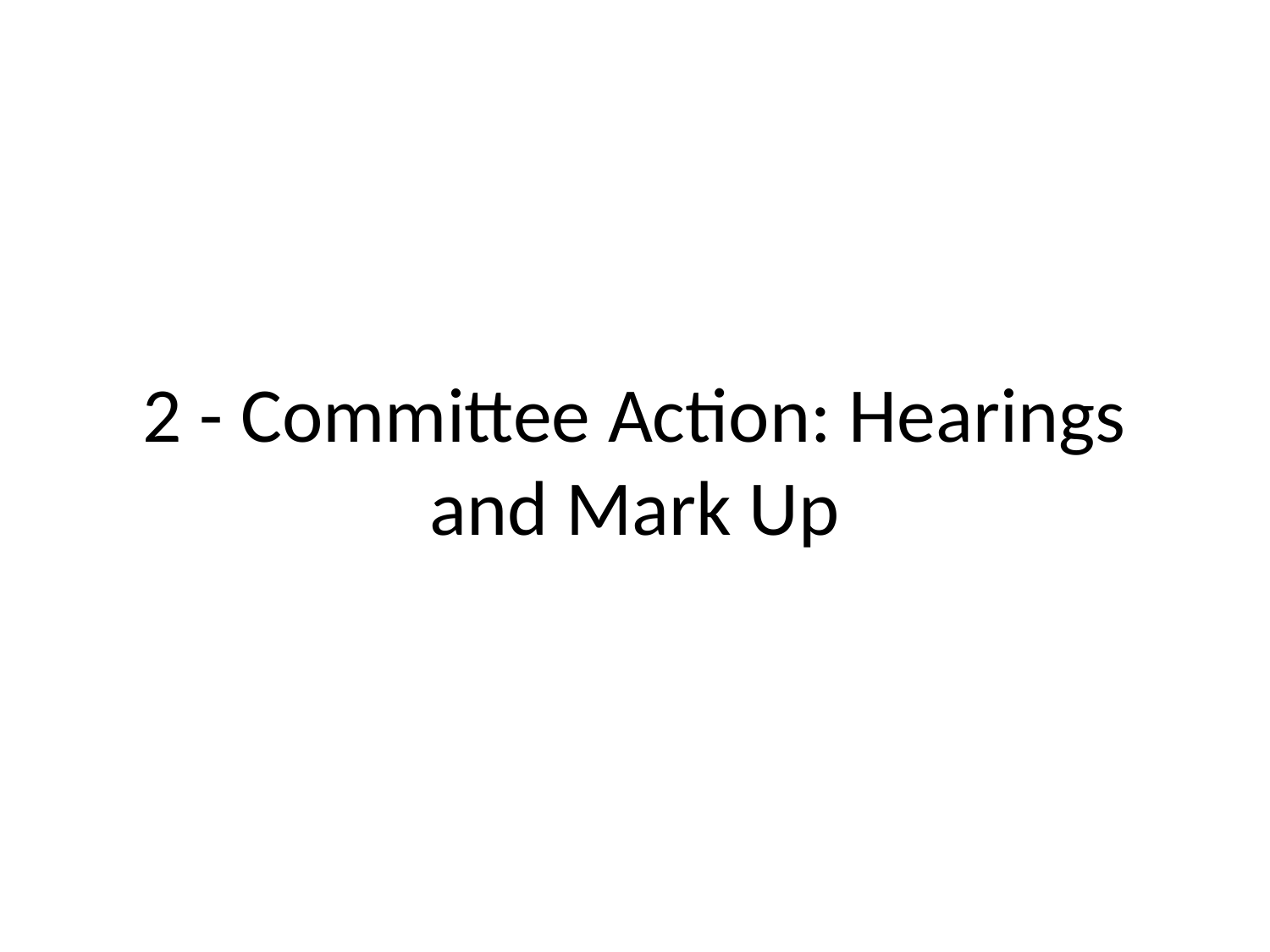

# 2 - Committee Action: Hearings and Mark Up